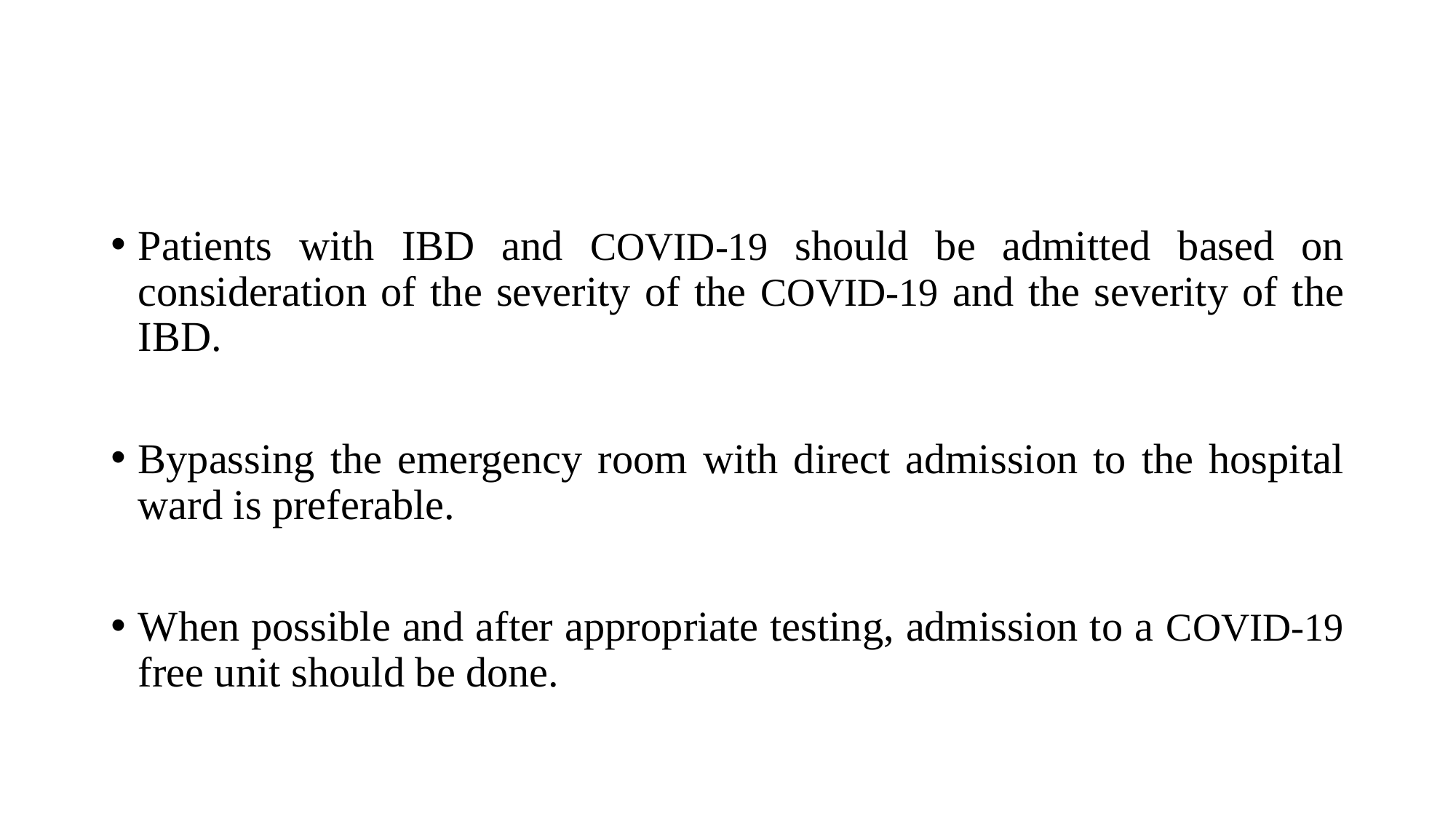

#
Patients with IBD and COVID-19 should be admitted based on consideration of the severity of the COVID-19 and the severity of the IBD.

Bypassing the emergency room with direct admission to the hospital ward is preferable.

When possible and after appropriate testing, admission to a COVID-19 free unit should be done.